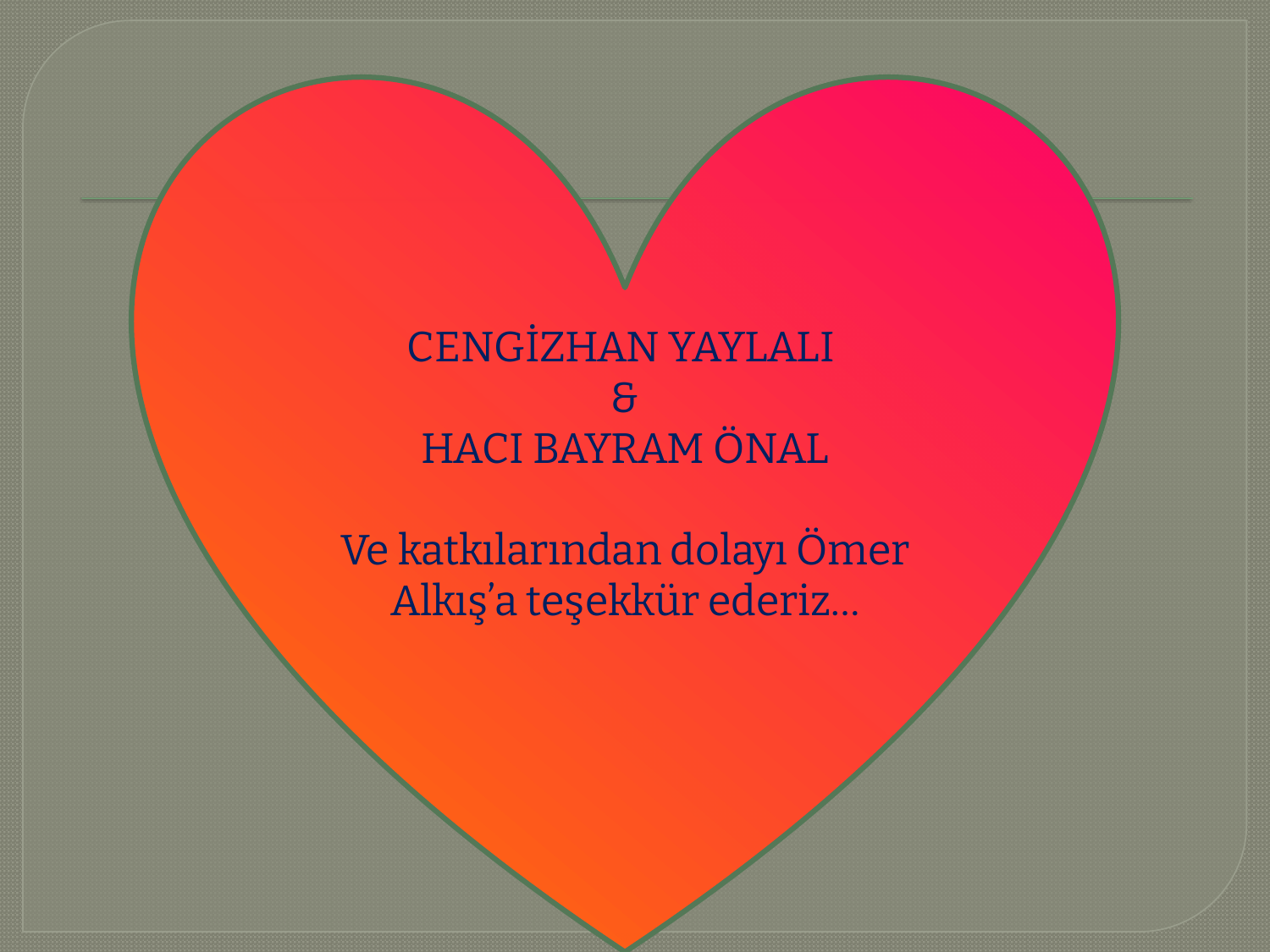

CENGİZHAN YAYLALI
&
HACI BAYRAM ÖNAL

Ve katkılarından dolayı Ömer Alkış’a teşekkür ederiz…